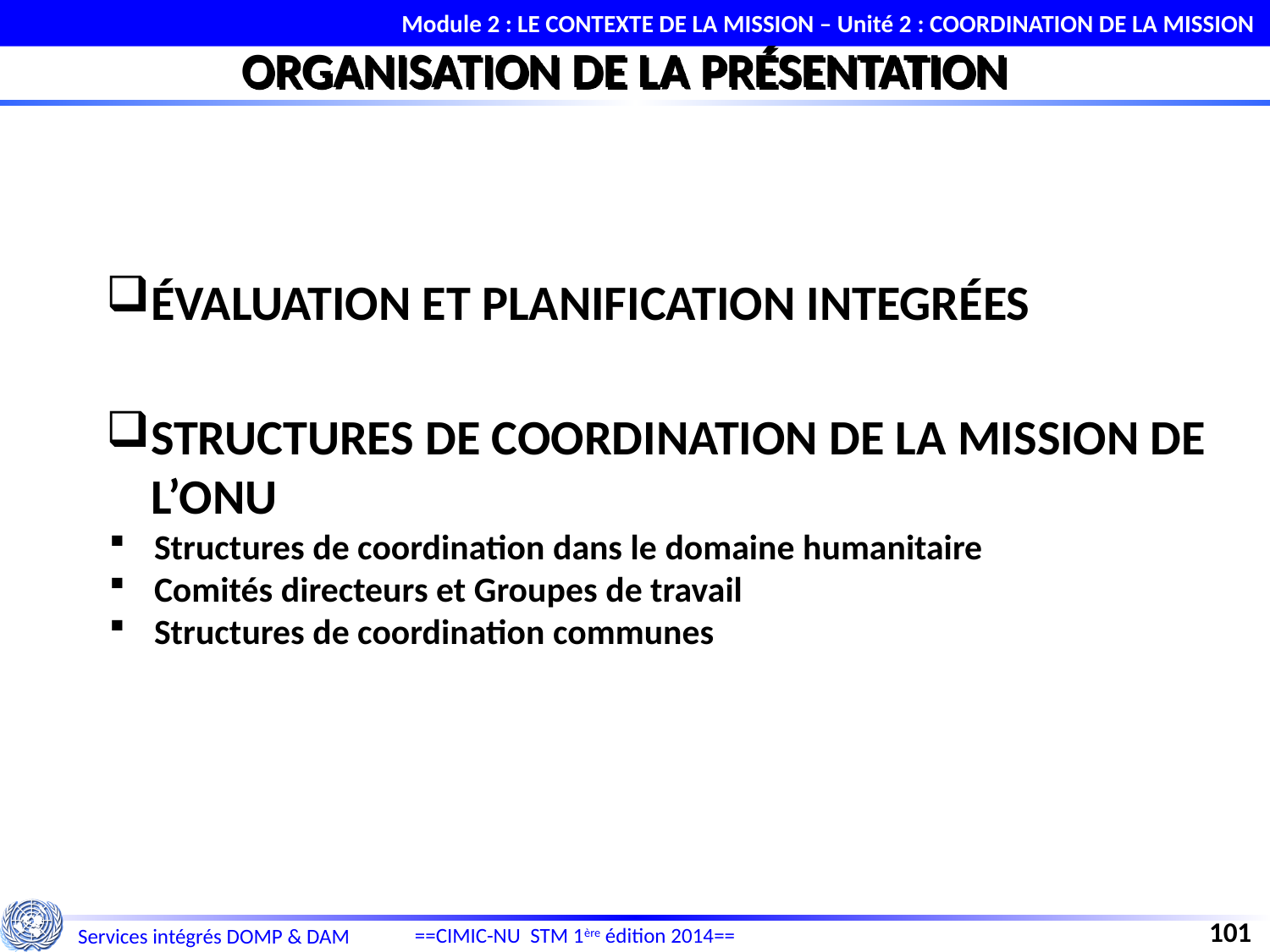

Module 2 : LE CONTEXTE DE LA MISSION – Unité 2 : COORDINATION DE LA MISSION
ORGANISATION DE LA PRÉSENTATION
ÉVALUATION ET PLANIFICATION INTEGRÉES

STRUCTURES DE COORDINATION DE LA MISSION DE L’ONU
Structures de coordination dans le domaine humanitaire
Comités directeurs et Groupes de travail
Structures de coordination communes

101
==CIMIC-NU  STM 1ère édition 2014==
Services intégrés DOMP & DAM